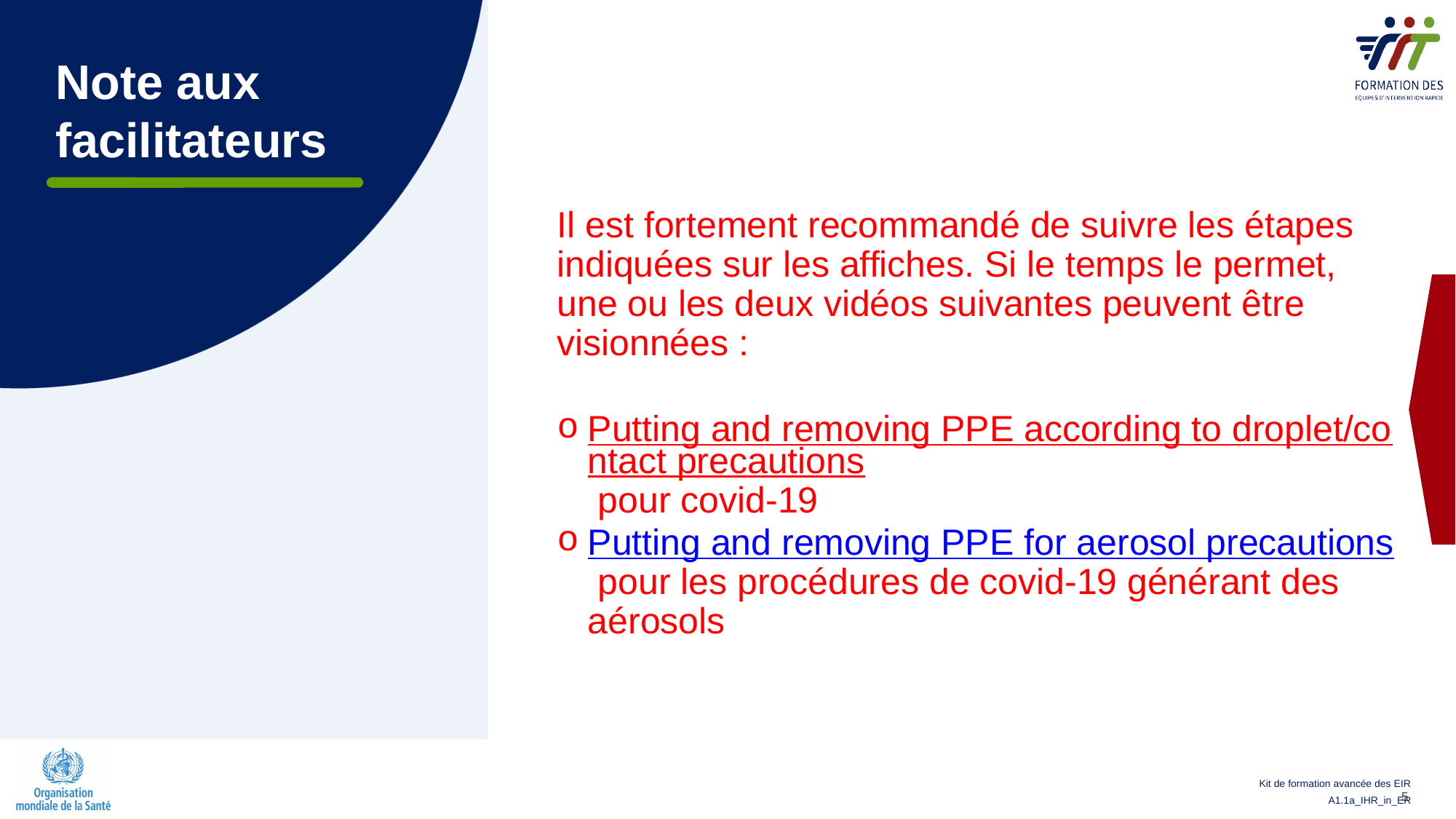

Note aux
facilitateurs

Il est fortement recommandé de suivre les étapes indiquées sur les affiches. Si le temps le permet, une ou les deux vidéos suivantes peuvent être visionnées :

Putting and removing PPE according to droplet/contact precautions pour covid-19
Putting and removing PPE for aerosol precautions pour les procédures de covid-19 générant des aérosols